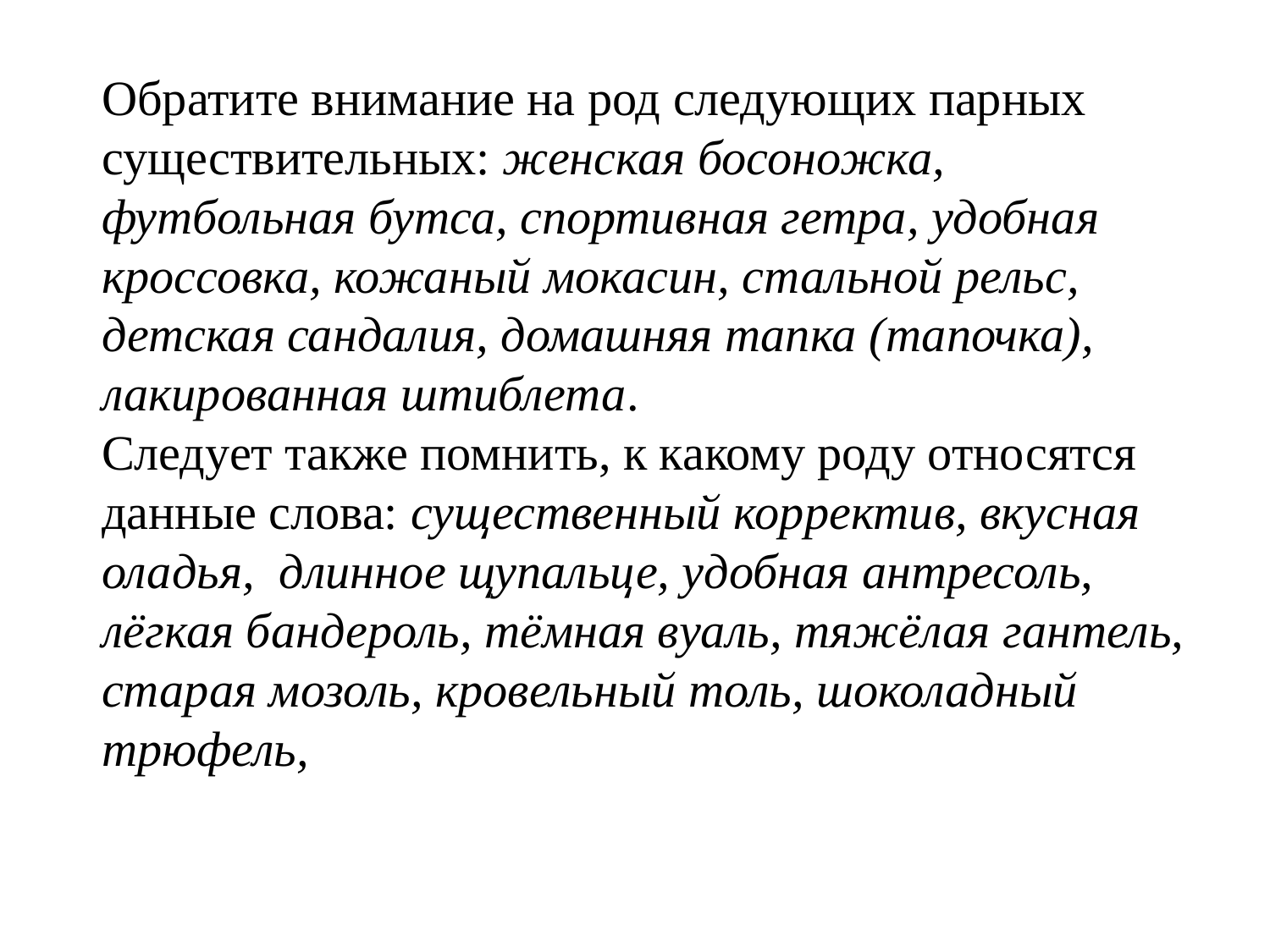

Обратите внимание на род следующих парных существительных: женская босоножка, футбольная бутса, спортивная гетра, удобная кроссовка, кожаный мокасин, стальной рельс, детская сандалия, домашняя тапка (тапочка), лакированная штиблета.
Следует также помнить, к какому роду относятся данные слова: существенный корректив, вкусная оладья,  длинное щупальце, удобная антресоль, лёгкая бандероль, тёмная вуаль, тяжёлая гантель, старая мозоль, кровельный толь, шоколадный трюфель,